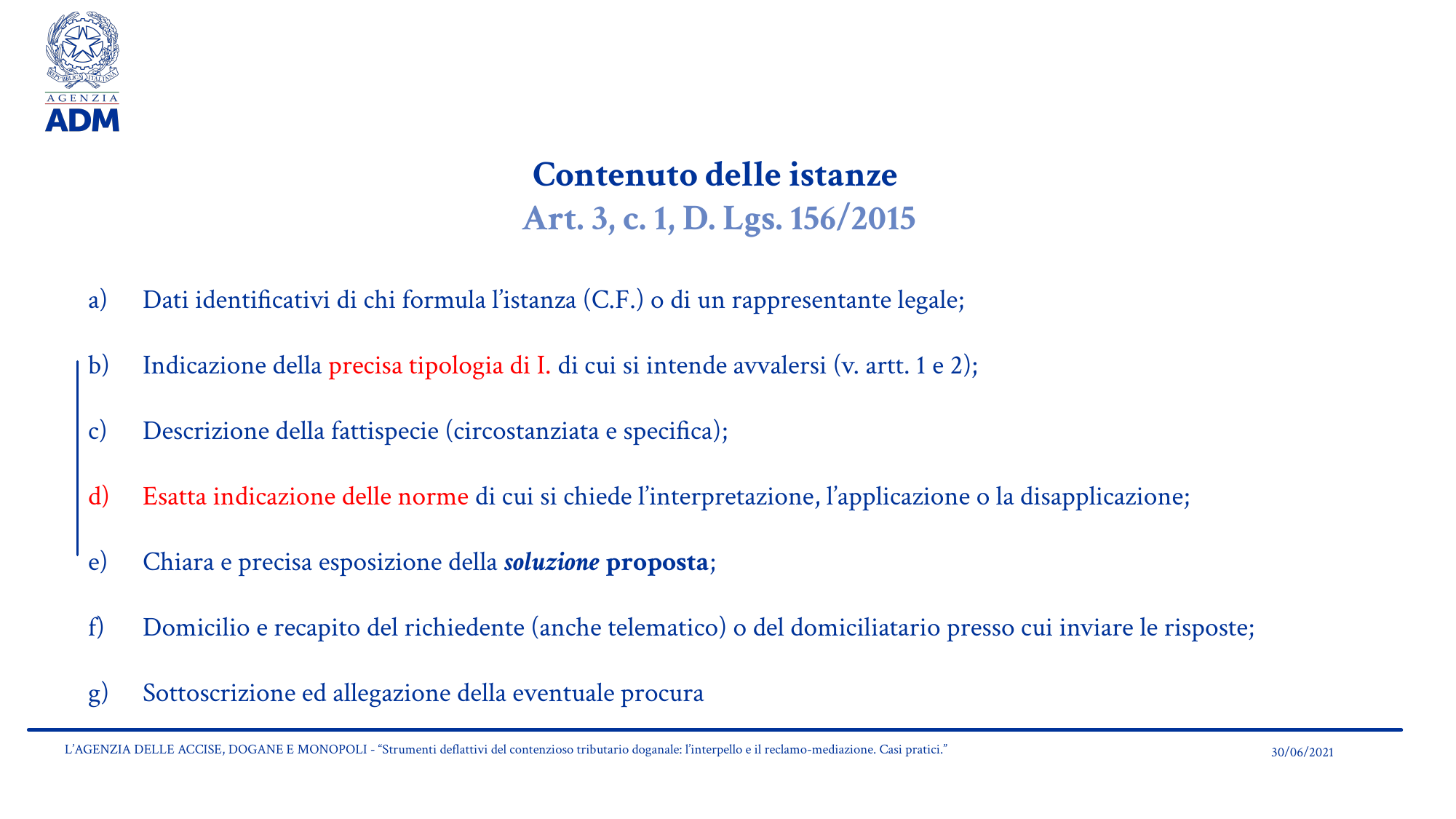

Contenuto delle istanze
Art. 3, c. 1, D. Lgs. 156/2015

Dati identificativi di chi formula l’istanza (C.F.) o di un rappresentante legale;

Indicazione della precisa tipologia di I. di cui si intende avvalersi (v. artt. 1 e 2);

Descrizione della fattispecie (circostanziata e specifica);

Esatta indicazione delle norme di cui si chiede l’interpretazione, l’applicazione o la disapplicazione;

Chiara e precisa esposizione della soluzione proposta;

Domicilio e recapito del richiedente (anche telematico) o del domiciliatario presso cui inviare le risposte;

Sottoscrizione ed allegazione della eventuale procura
L’AGENZIA DELLE ACCISE, DOGANE E MONOPOLI - “Strumenti deflattivi del contenzioso tributario doganale: l’interpello e il reclamo-mediazione. Casi pratici.”
30/06/2021